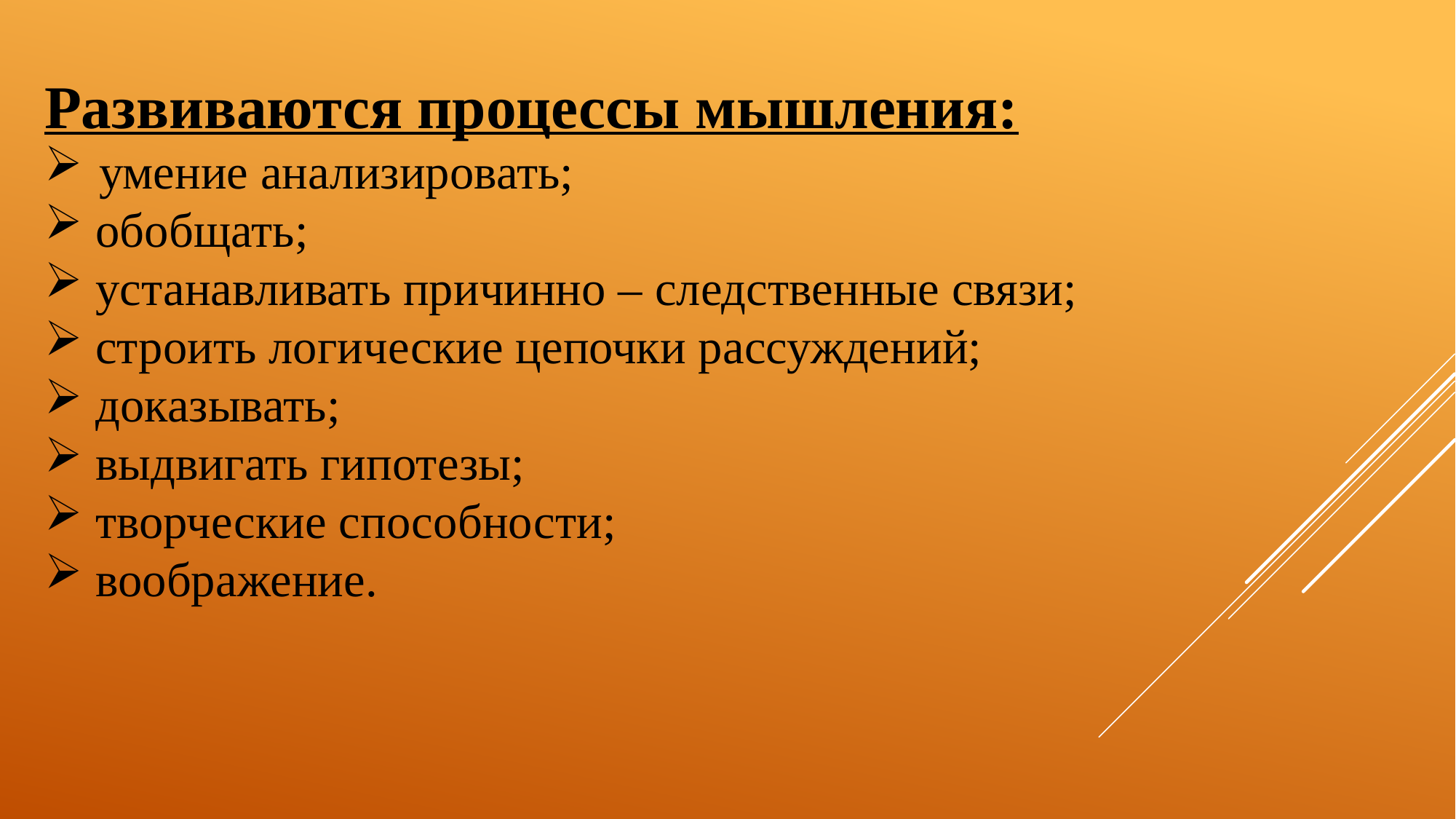

Развиваются процессы мышления:
умение анализировать;
 обобщать;
 устанавливать причинно – следственные связи;
 строить логические цепочки рассуждений;
 доказывать;
 выдвигать гипотезы;
 творческие способности;
 воображение.